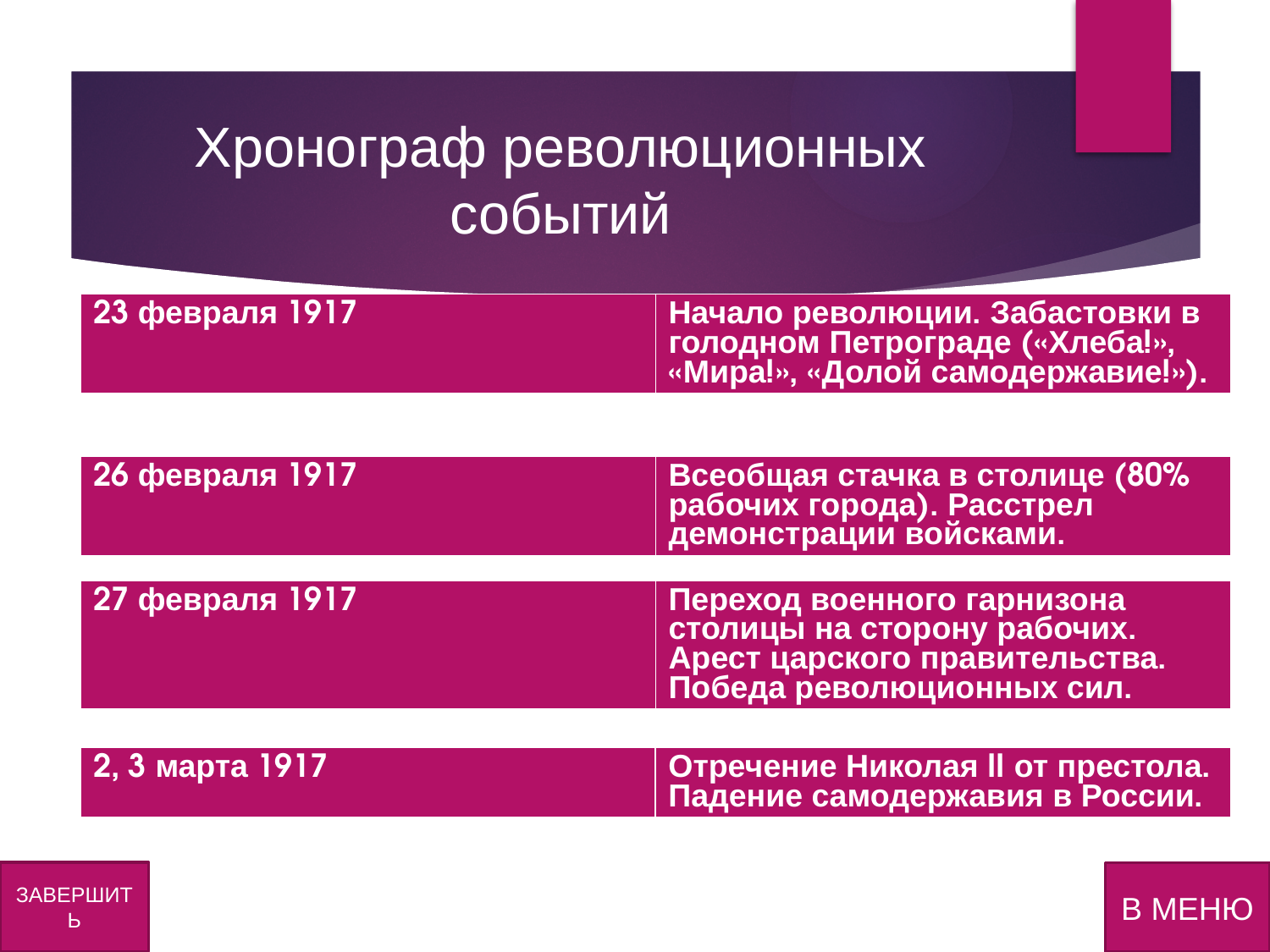

# Хронограф революционных событий
| 23 февраля 1917 | Начало революции. Забастовки в голодном Петрограде («Хлеба!», «Мира!», «Долой самодержавие!»). |
| --- | --- |
| 26 февраля 1917 | Всеобщая стачка в столице (80% рабочих города). Расстрел демонстрации войсками. |
| --- | --- |
| 27 февраля 1917 | Переход военного гарнизона столицы на сторону рабочих. Арест царского правительства. Победа революционных сил. |
| --- | --- |
| 2, 3 марта 1917 | Отречение Николая II от престола. Падение самодержавия в России. |
| --- | --- |
ЗАВЕРШИТЬ
В МЕНЮ